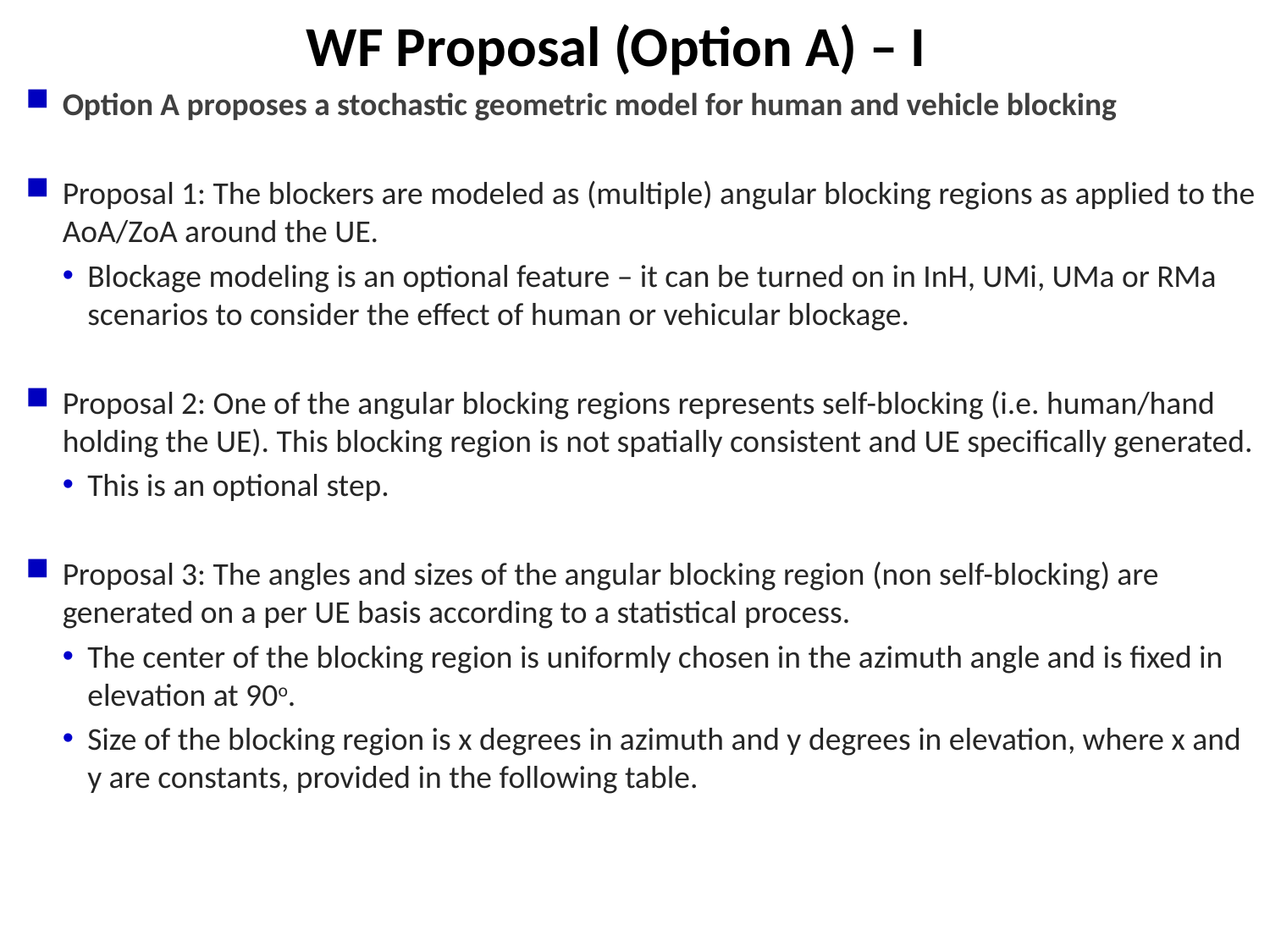

# WF Proposal (Option A) – I
Option A proposes a stochastic geometric model for human and vehicle blocking

Proposal 1: The blockers are modeled as (multiple) angular blocking regions as applied to the AoA/ZoA around the UE.
Blockage modeling is an optional feature – it can be turned on in InH, UMi, UMa or RMa scenarios to consider the effect of human or vehicular blockage.

Proposal 2: One of the angular blocking regions represents self-blocking (i.e. human/hand holding the UE). This blocking region is not spatially consistent and UE specifically generated.
This is an optional step.

Proposal 3: The angles and sizes of the angular blocking region (non self-blocking) are generated on a per UE basis according to a statistical process.
The center of the blocking region is uniformly chosen in the azimuth angle and is fixed in elevation at 90o.
Size of the blocking region is x degrees in azimuth and y degrees in elevation, where x and y are constants, provided in the following table.